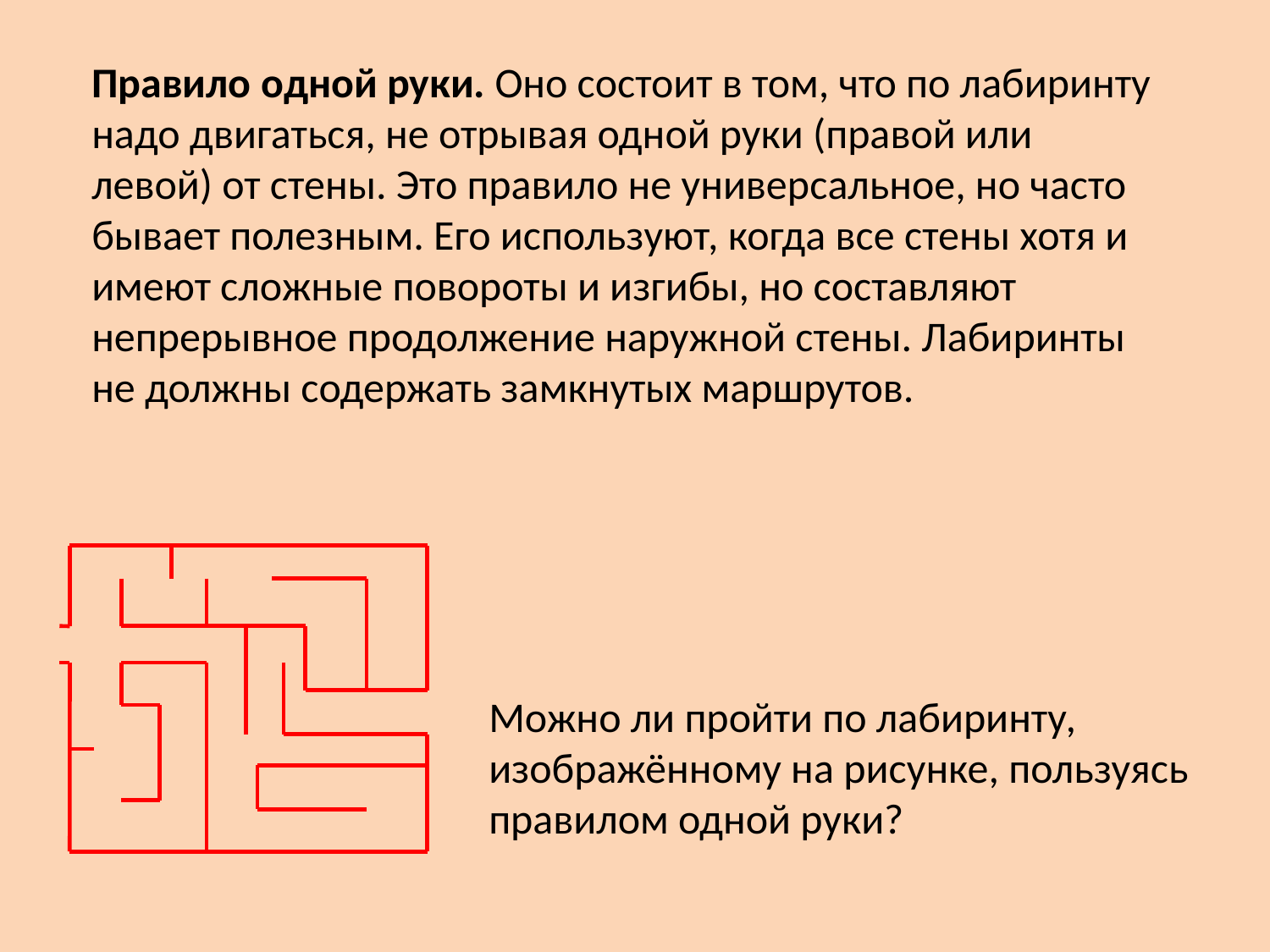

Правило одной руки. Оно состоит в том, что по лабиринту надо двигаться, не отрывая одной руки (правой или левой) от стены. Это правило не универсальное, но часто бывает полезным. Его используют, когда все стены хотя и имеют сложные повороты и изгибы, но составляют непрерывное продолжение наружной стены. Лабиринты не должны содержать замкнутых маршрутов.

Можно ли пройти по лабиринту, изображённому на рисунке, пользуясь правилом одной руки?